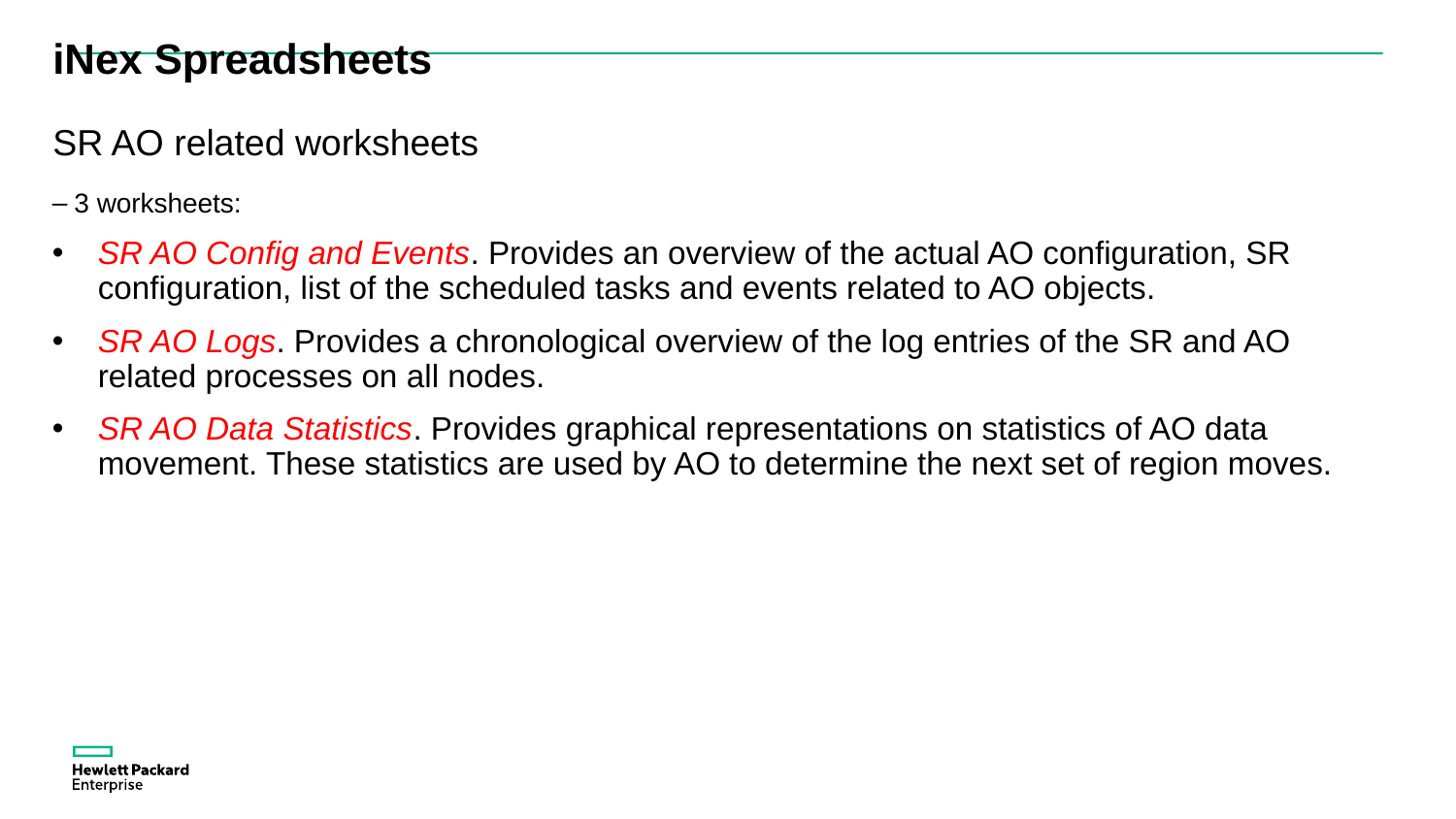

# iNex Spreadsheets
SR AO related worksheets
3 worksheets:
SR AO Config and Events. Provides an overview of the actual AO configuration, SR configuration, list of the scheduled tasks and events related to AO objects.
SR AO Logs. Provides a chronological overview of the log entries of the SR and AO related processes on all nodes.
SR AO Data Statistics. Provides graphical representations on statistics of AO data movement. These statistics are used by AO to determine the next set of region moves.